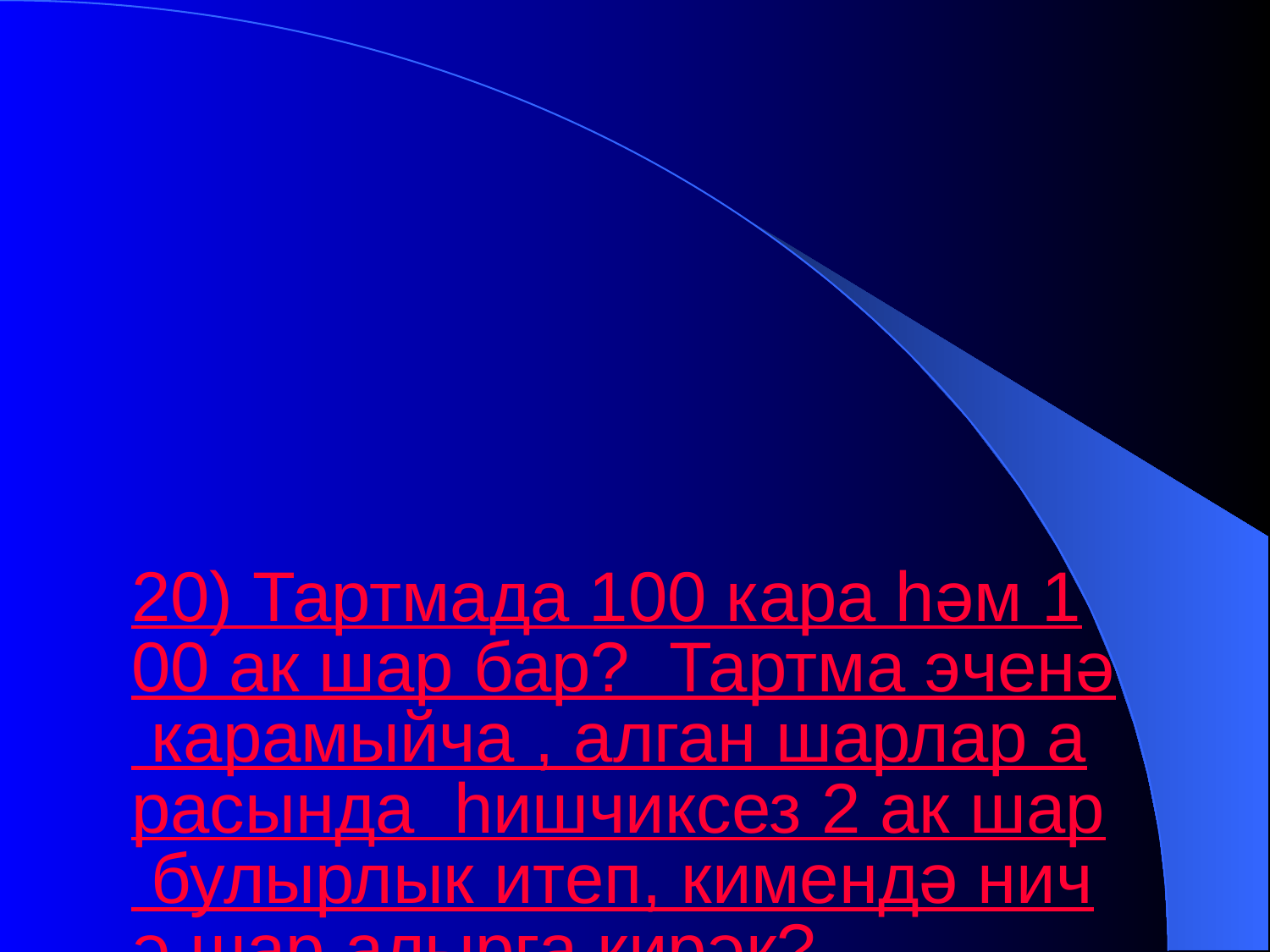

20) Тартмада 100 кара һәм 100 ак шар бар?  Тартма эченә карамыйча , алган шарлар арасында  һишчиксез 2 ак шар булырлык итеп, кимендә ничә шар алырга кирәк?